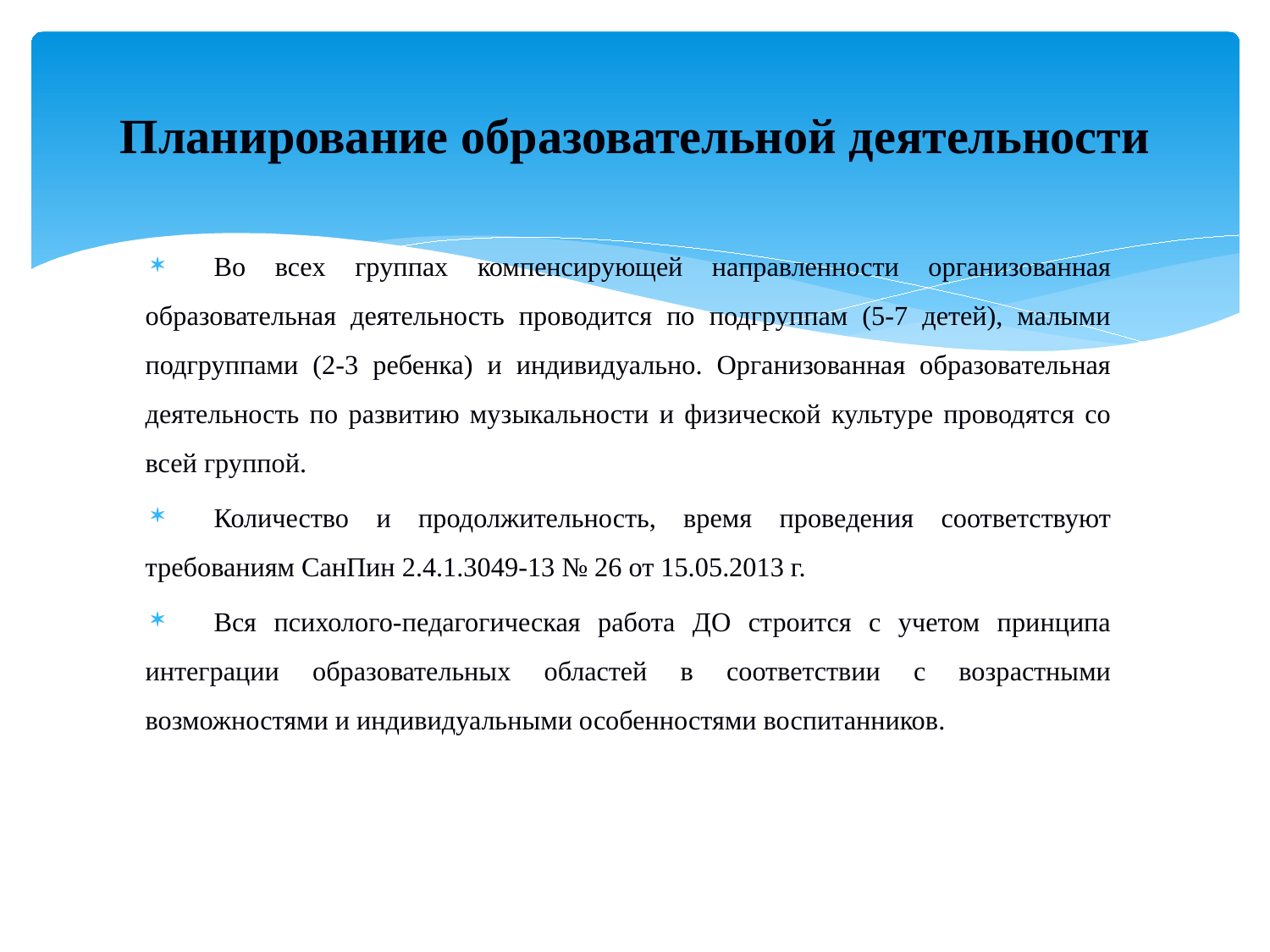

# Планирование образовательной деятельности
Во всех группах компенсирующей направленности организованная образовательная деятельность проводится по подгруппам (5-7 детей), малыми подгруппами (2-3 ребенка) и индивидуально. Организованная образовательная деятельность по развитию музыкальности и физической культуре проводятся со всей группой.
Количество и продолжительность, время проведения соответствуют требованиям СанПин 2.4.1.3049-13 № 26 от 15.05.2013 г.
Вся психолого-педагогическая работа ДО строится с учетом принципа интеграции образовательных областей в соответствии с возрастными возможностями и индивидуальными особенностями воспитанников.